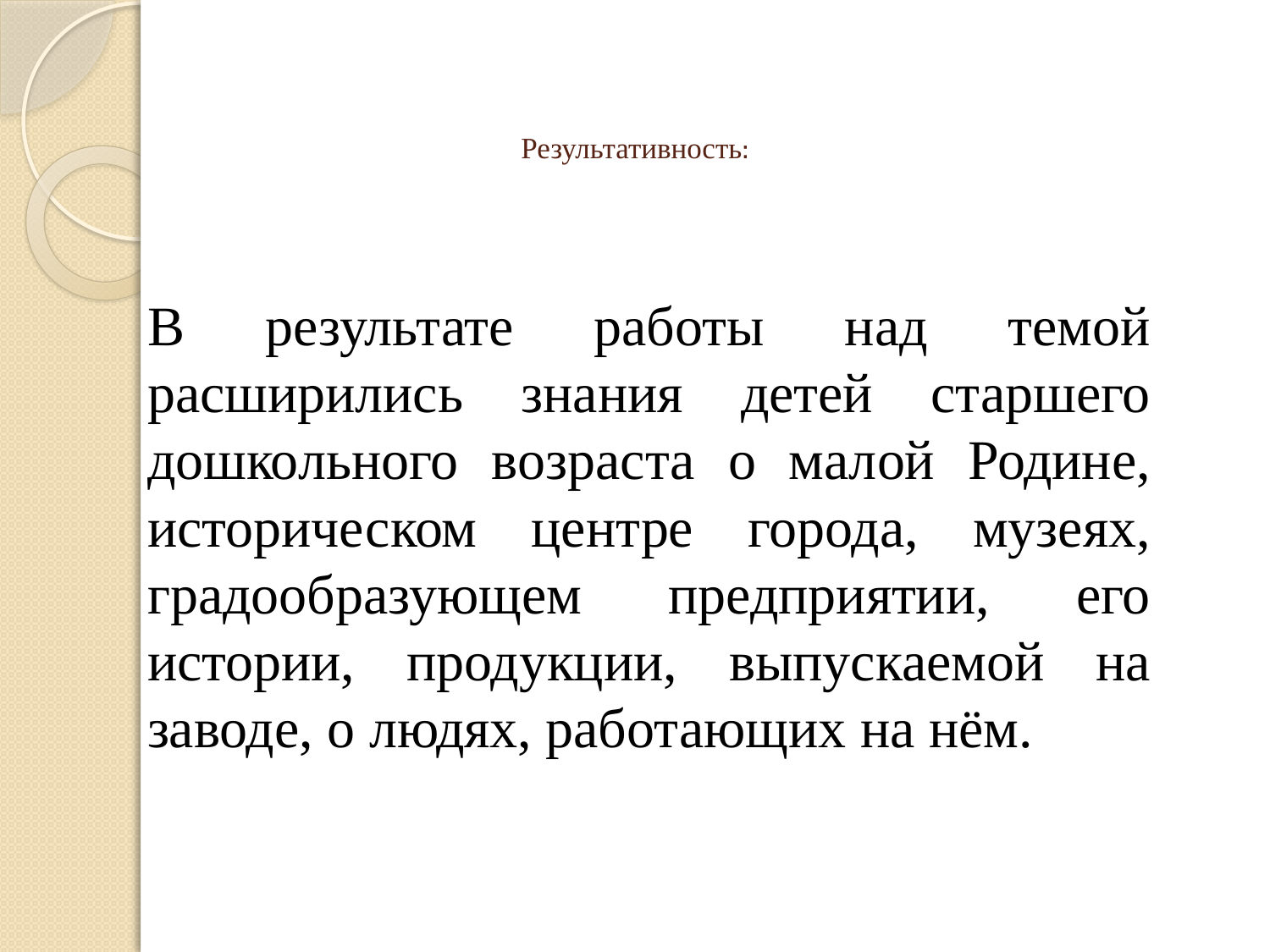

# Результативность:

В результате работы над темой расширились знания детей старшего дошкольного возраста о малой Родине, историческом центре города, музеях, градообразующем предприятии, его истории, продукции, выпускаемой на заводе, о людях, работающих на нём.